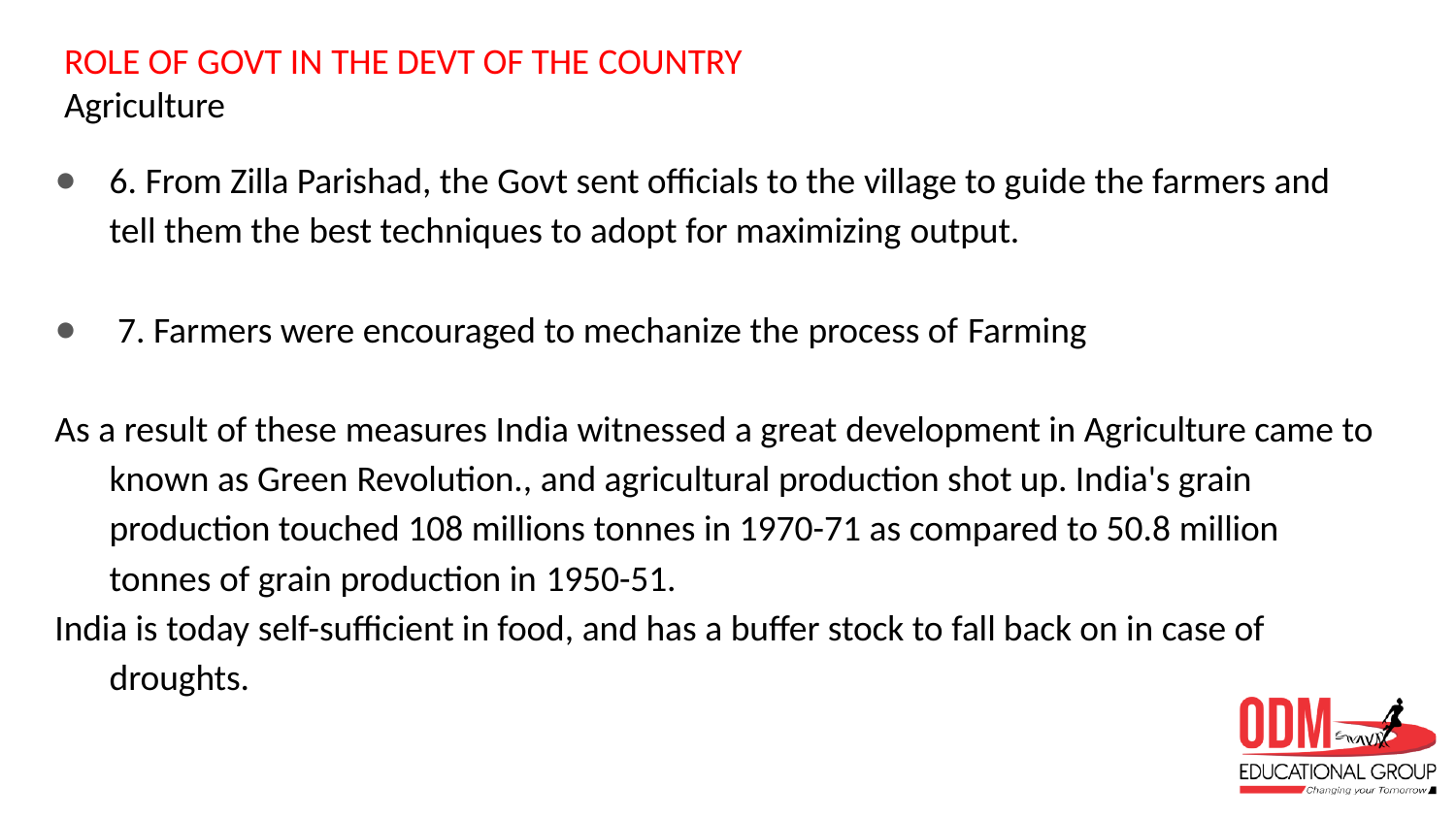

ROLE OF GOVT IN THE DEVT OF THE COUNTRY
Agriculture
6. From Zilla Parishad, the Govt sent officials to the village to guide the farmers and  tell them the best techniques to adopt for maximizing output.

7. Farmers were encouraged to mechanize the process of Farming

As a result of these measures India witnessed a great development in Agriculture came to  known as Green Revolution., and agricultural production shot up. India's grain  production touched 108 millions tonnes in 1970-71 as compared to 50.8 million  tonnes of grain production in 1950-51.
India is today self-sufficient in food, and has a buffer stock to fall back on in case of  droughts.